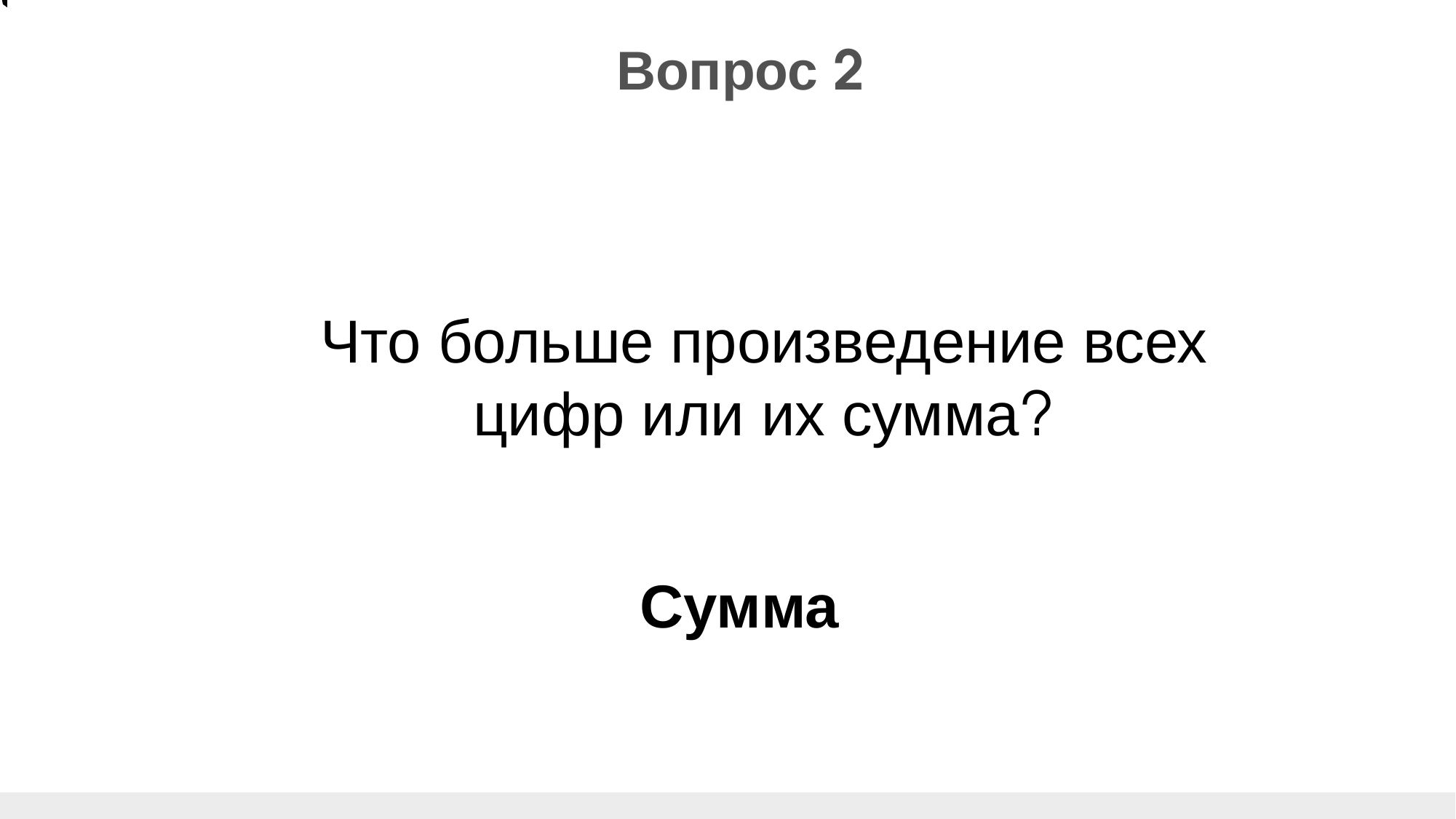

м
Вопрос 2

Что больше произведение всех цифр или их сумма?
Сумма